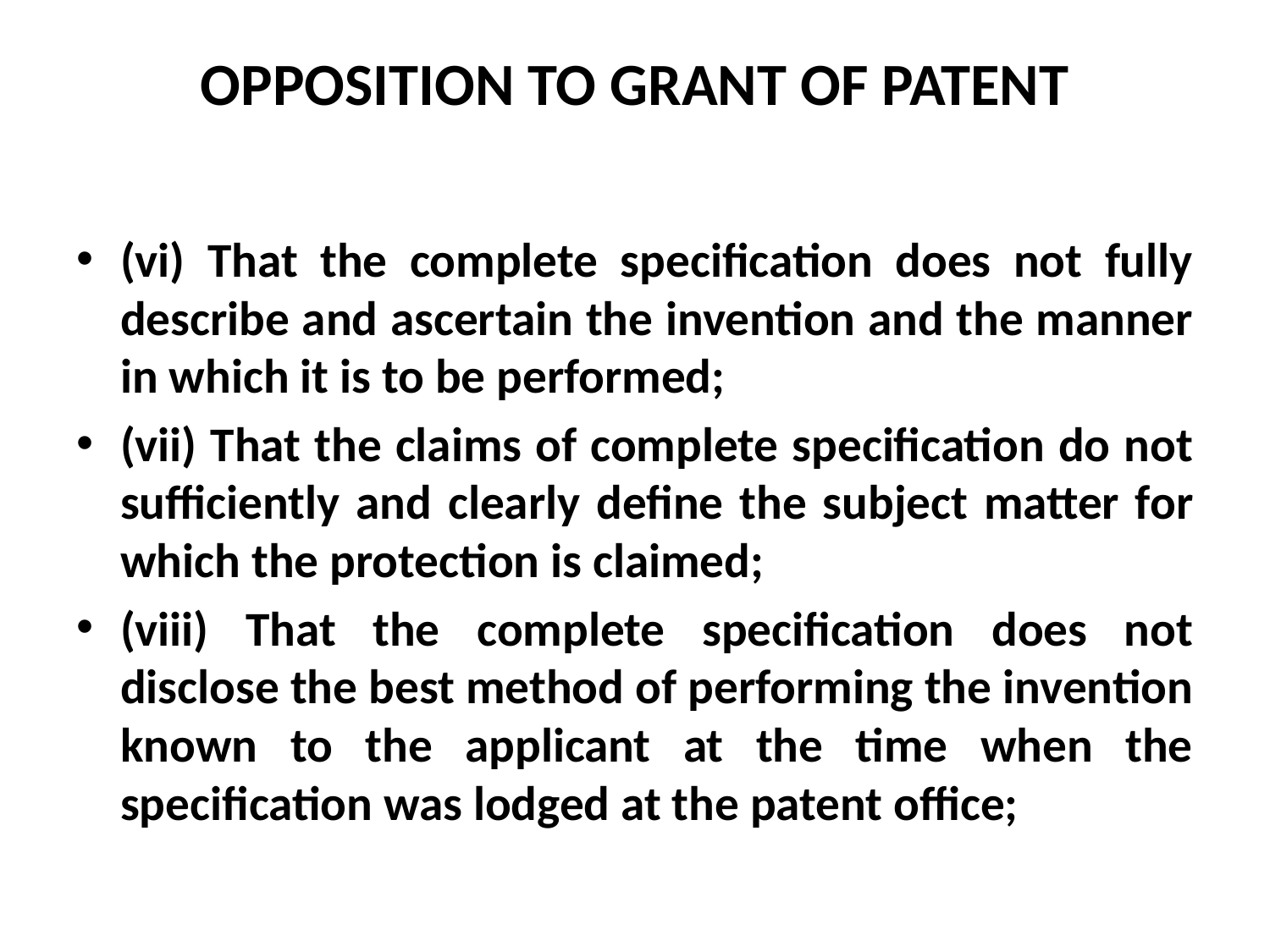

# OPPOSITION TO GRANT OF PATENT
(vi) That the complete specification does not fully describe and ascertain the invention and the manner in which it is to be performed;
(vii) That the claims of complete specification do not sufficiently and clearly define the subject matter for which the protection is claimed;
(viii) That the complete specification does not disclose the best method of performing the invention known to the applicant at the time when the specification was lodged at the patent office;